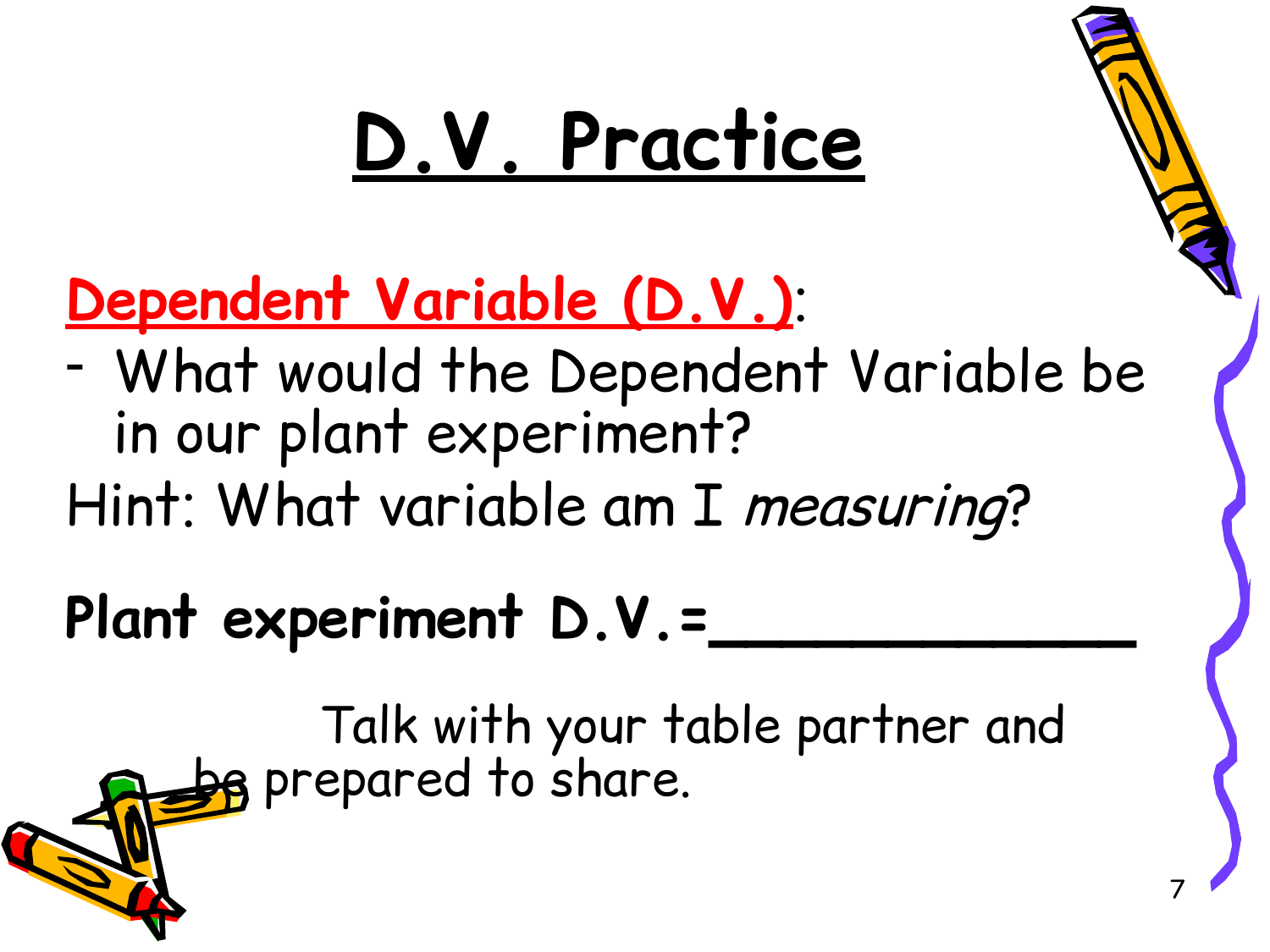

# D.V. Practice
Dependent Variable (D.V.):
What would the Dependent Variable be in our plant experiment?
Hint: What variable am I measuring?

Plant experiment D.V.=____________

		Talk with your table partner and 		be prepared to share.

7